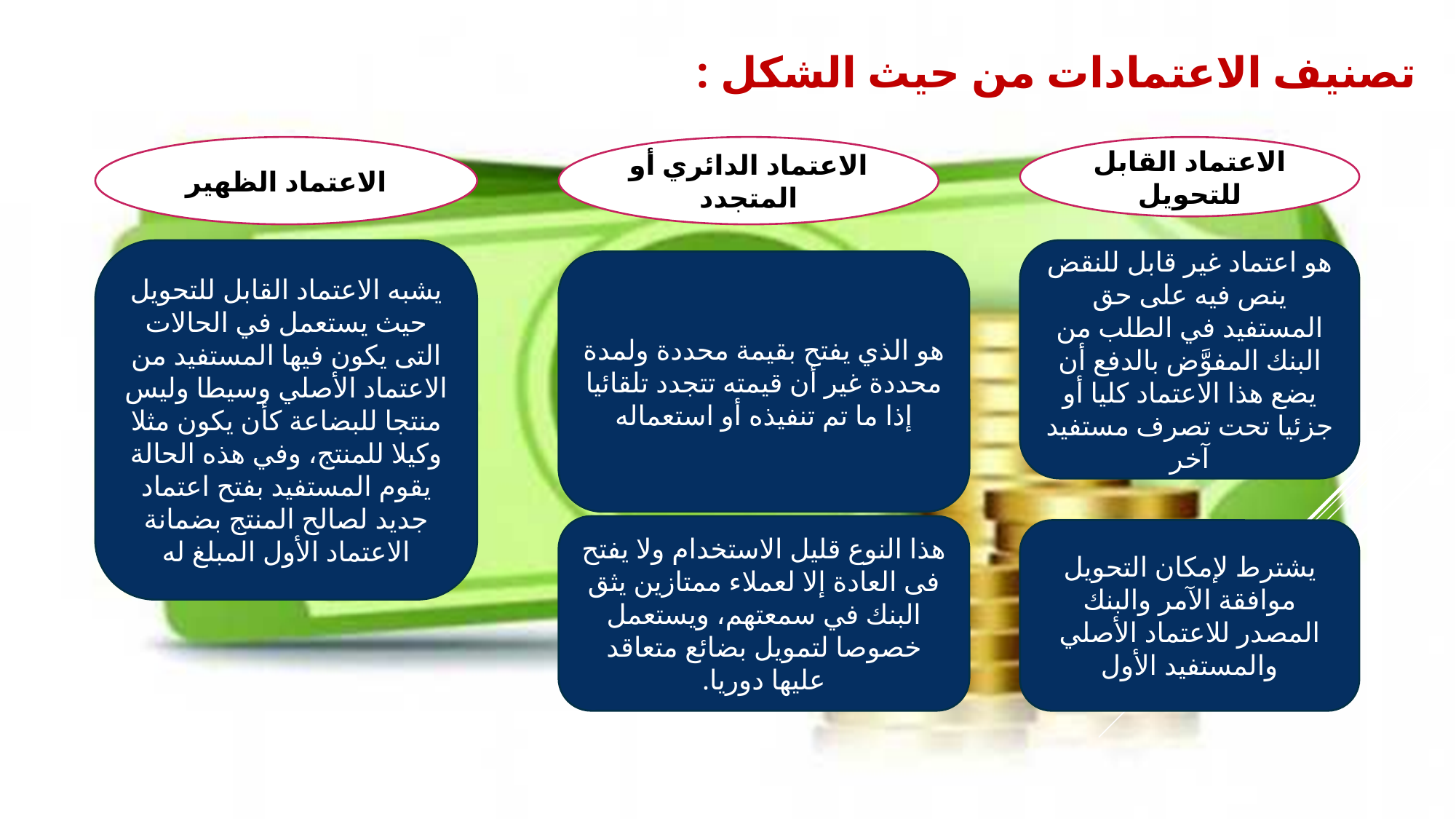

تصنيف الاعتمادات من حيث الشكل :
الاعتماد الظهير
الاعتماد الدائري أو المتجدد
الاعتماد القابل للتحويل
يشبه الاعتماد القابل للتحويل حيث يستعمل في الحالات التى يكون فيها المستفيد من الاعتماد الأصلي وسيطا وليس منتجا للبضاعة كأن يكون مثلا وكيلا للمنتج، وفي هذه الحالة يقوم المستفيد بفتح اعتماد جديد لصالح المنتج بضمانة الاعتماد الأول المبلغ له
هو اعتماد غير قابل للنقض ينص فيه على حق المستفيد في الطلب من البنك المفوَّض بالدفع أن يضع هذا الاعتماد كليا أو جزئيا تحت تصرف مستفيد آخر
هو الذي يفتح بقيمة محددة ولمدة محددة غير أن قيمته تتجدد تلقائيا إذا ما تم تنفيذه أو استعماله
هذا النوع قليل الاستخدام ولا يفتح فى العادة إلا لعملاء ممتازين يثق البنك في سمعتهم، ويستعمل خصوصا لتمويل بضائع متعاقد عليها دوريا.
يشترط لإمكان التحويل موافقة الآمر والبنك المصدر للاعتماد الأصلي والمستفيد الأول